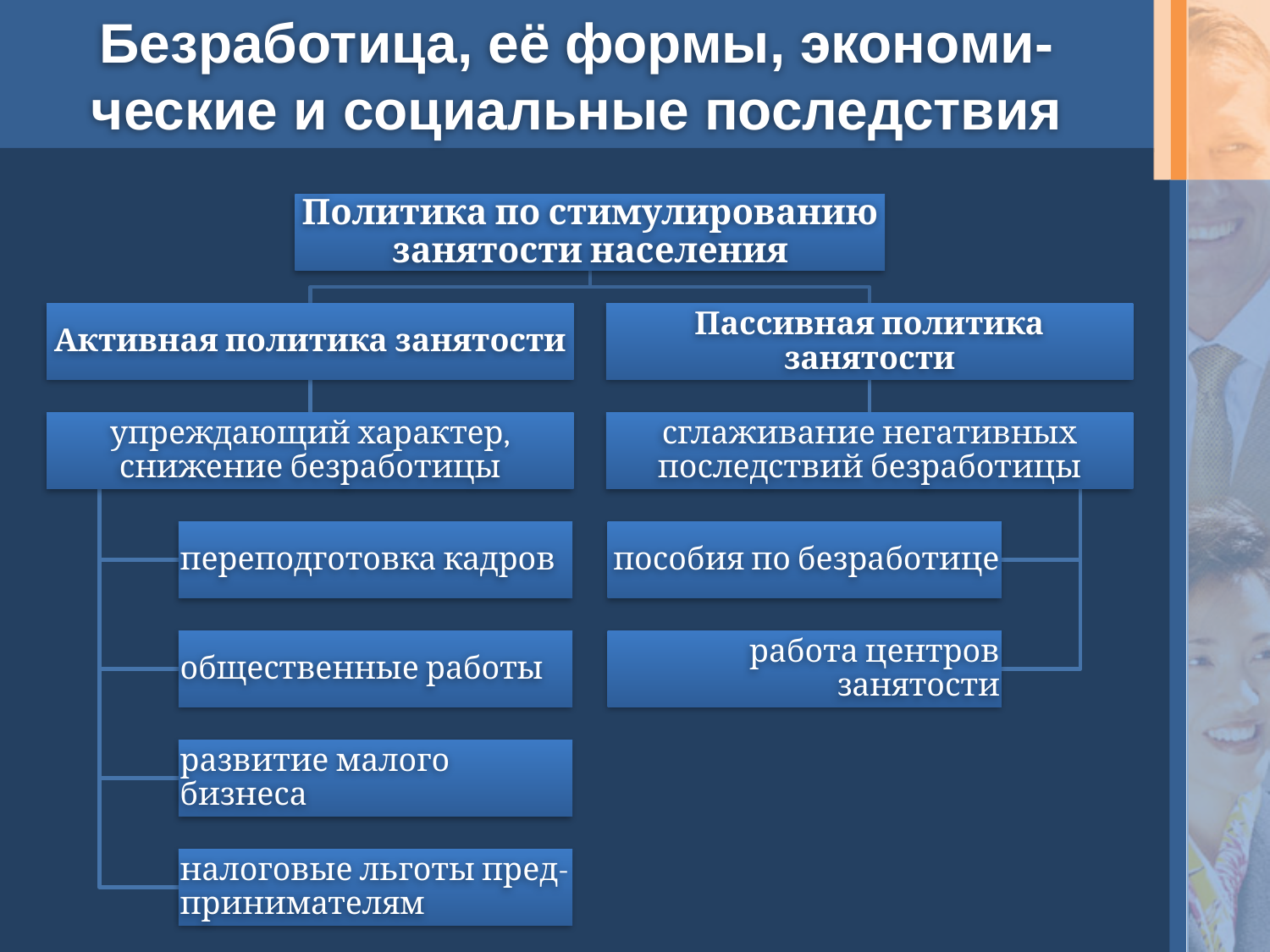

# Безработица, её формы, экономи- ческие и социальные последствия

Политика по стимулированию занятости населения

Активная политика занятости

Пассивная политика занятости

упреждающий характер, снижение безработицы

сглаживание негативных последствий безработицы

переподготовка кадров

пособия по безработице

общественные работы

работа центров занятости

развитие малого бизнеса

налоговые льготы пред- принимателям